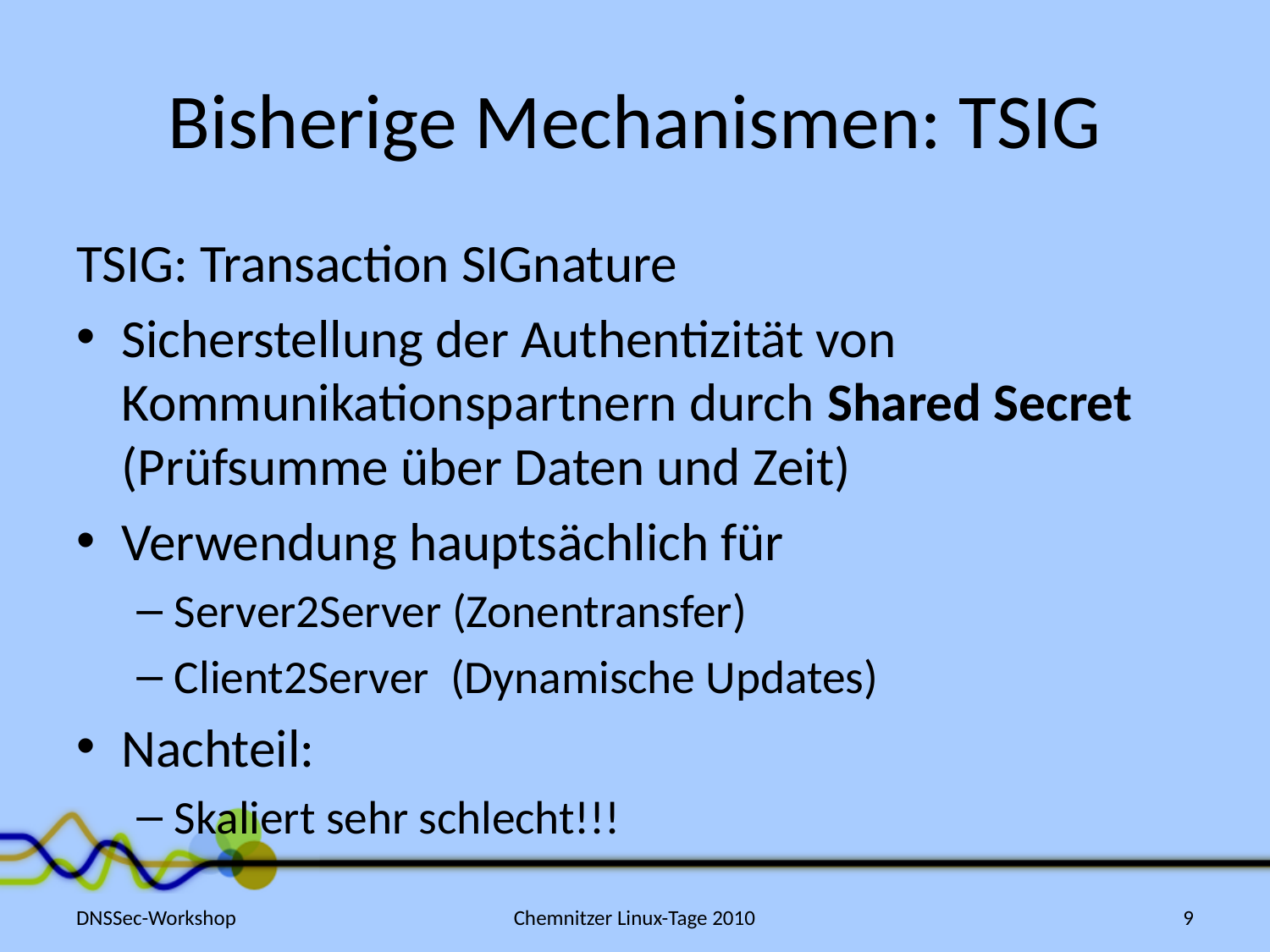

# Bisherige Mechanismen: TSIG
TSIG: Transaction SIGnature
Sicherstellung der Authentizität von Kommunikationspartnern durch Shared Secret
(Prüfsumme über Daten und Zeit)
Verwendung hauptsächlich für
Server2Server (Zonentransfer)
Client2Server  (Dynamische Updates)
Nachteil:
Skaliert sehr schlecht!!!

DNSSec-Workshop
Chemnitzer Linux-Tage 2010
9